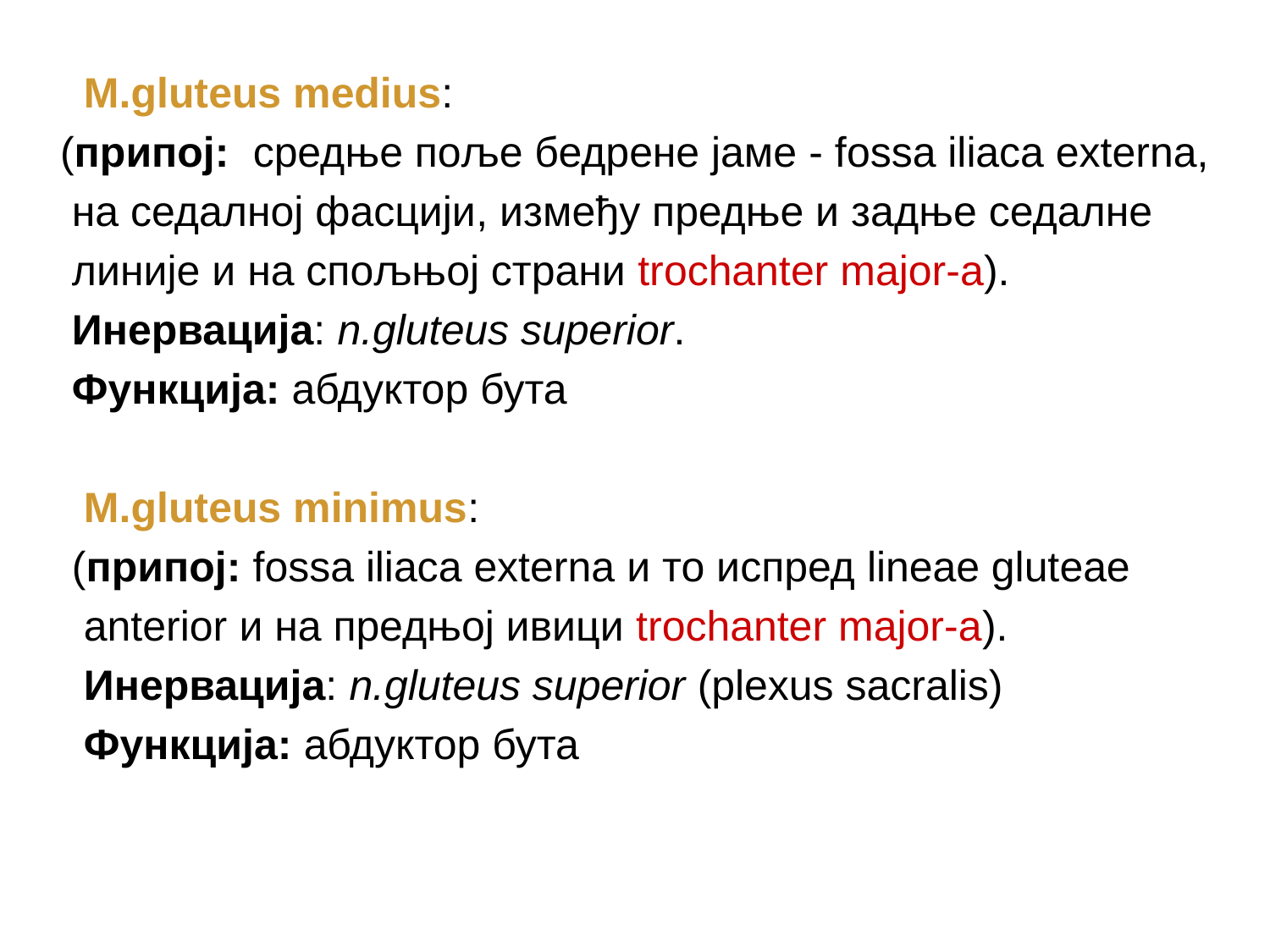

M.gluteus medius:
    (припој:  средње поље бедрeнe јамe - fossa iliaca externa,
     на седалној фaсцији, између предње и задње седалне
     линије и на спољњој страни trochanter major-a).
     Инервацијa: n.gluteus superior.
     Функција: абдуктор бута

      M.gluteus minimus:
     (припој: fossa iliaca externa и то испред lineae gluteae
      anterior и на предњој ивици trochanter major-a).
      Инервацијa: n.gluteus superior (plexus sacralis)
      Функција: абдуктор бута